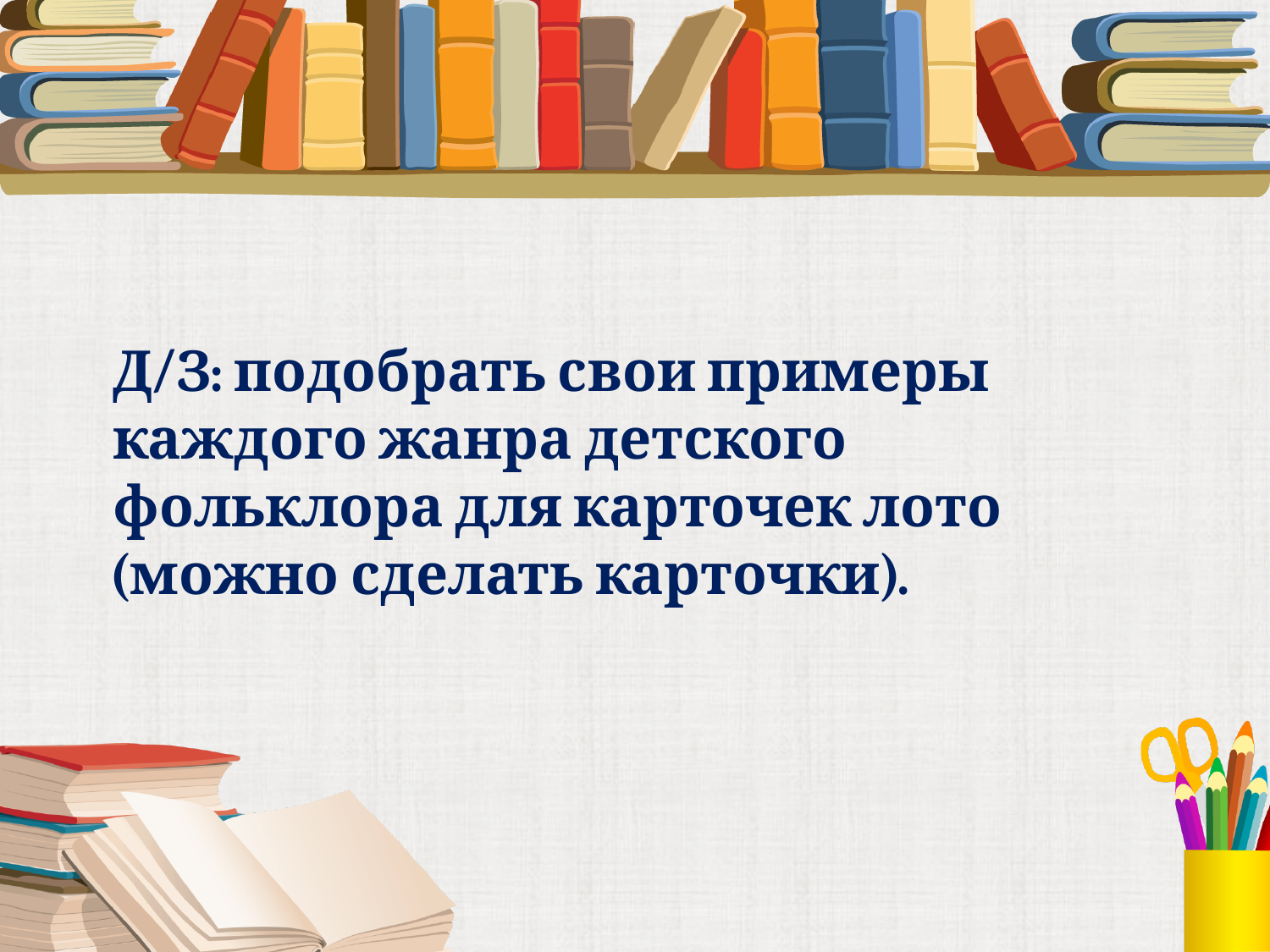

Д/З: подобрать свои примеры каждого жанра детского фольклора для карточек лото (можно сделать карточки).
#